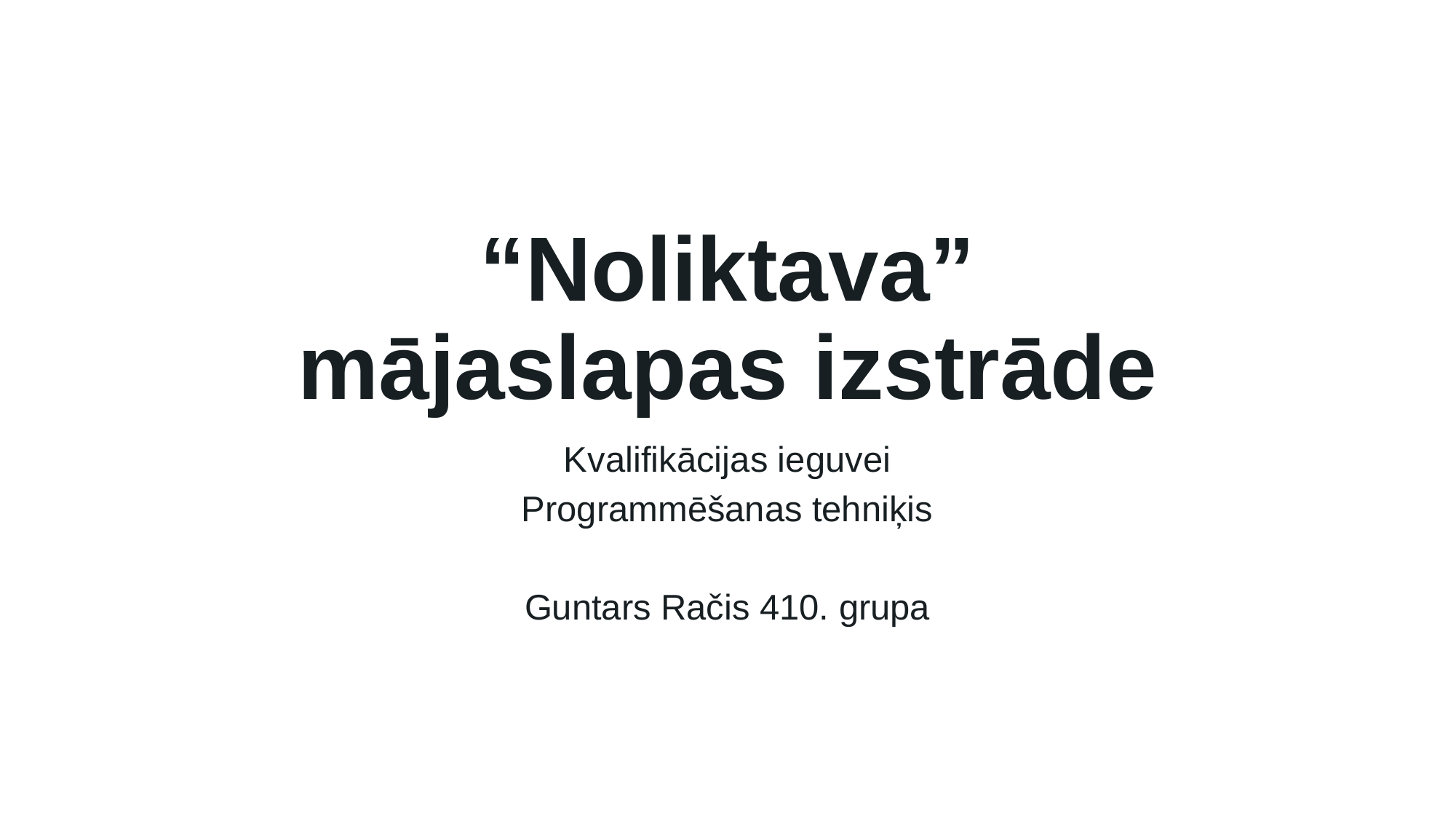

# “Noliktava” mājaslapas izstrāde
Kvalifikācijas ieguvei
Programmēšanas tehniķis

Guntars Račis 410. grupa